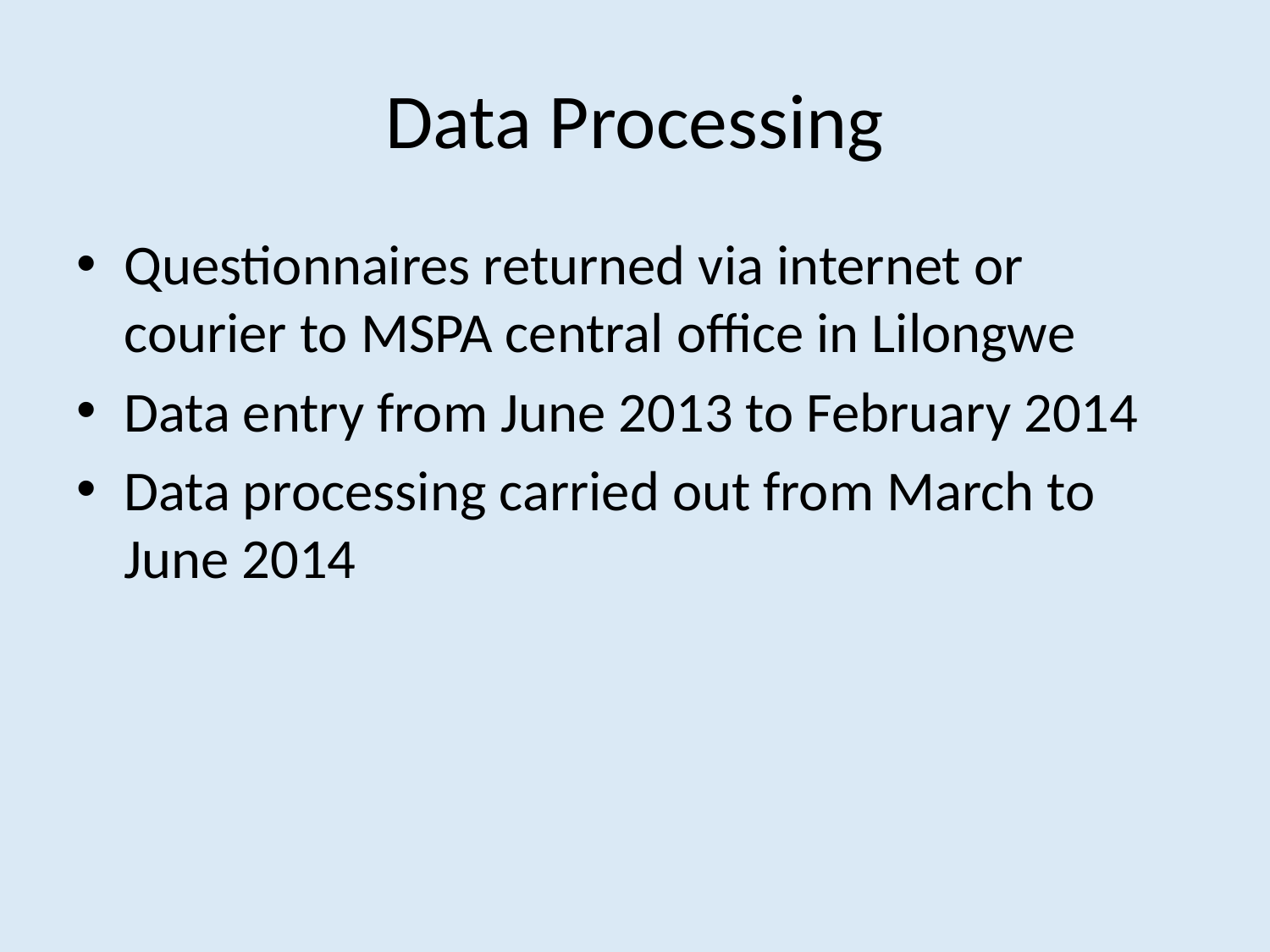

# Data Processing
Questionnaires returned via internet or courier to MSPA central office in Lilongwe
Data entry from June 2013 to February 2014
Data processing carried out from March to June 2014